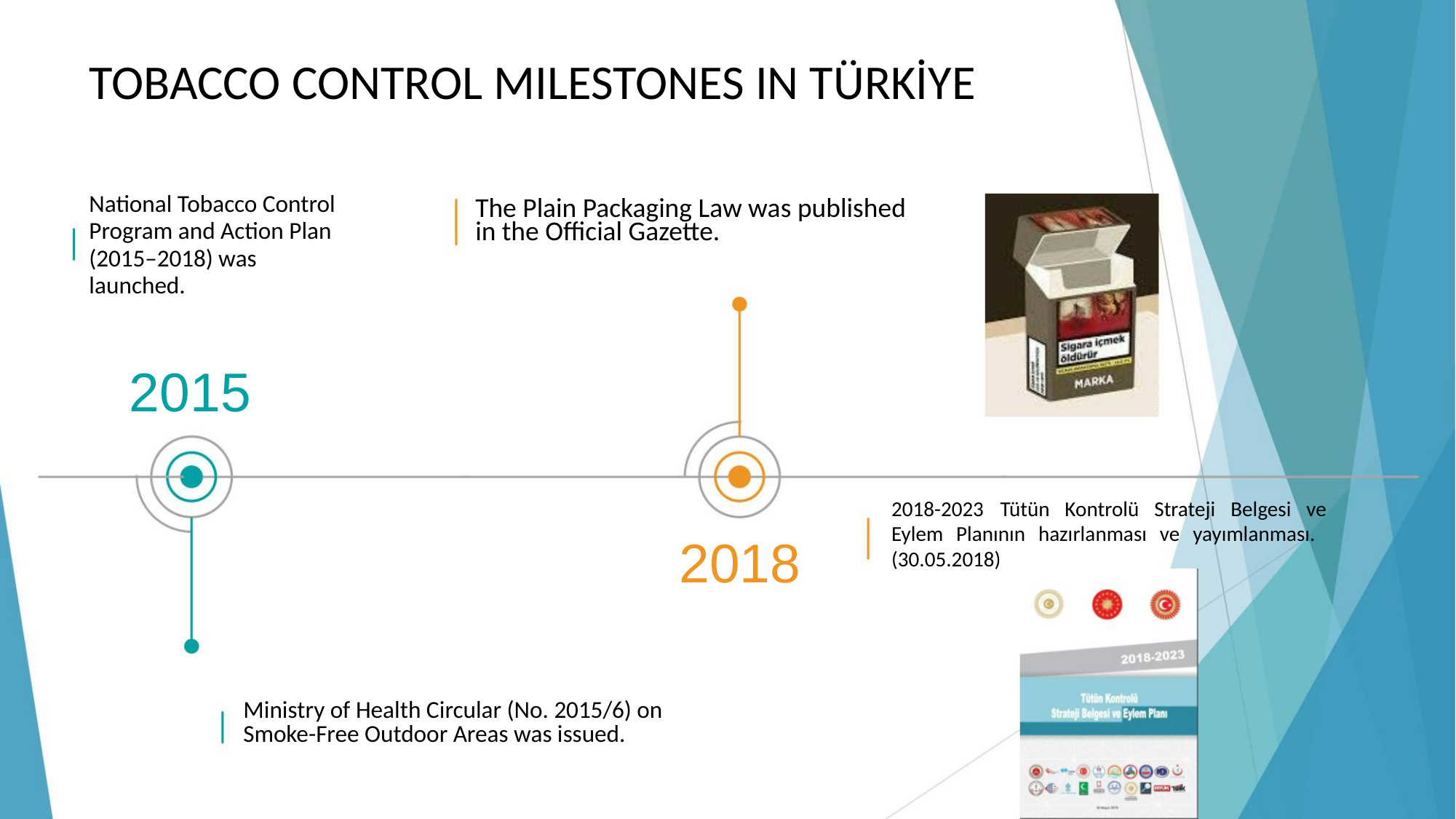

TOBACCO CONTROL MILESTONES IN TÜRKİYE
National Tobacco Control Program and Action Plan (2015–2018) was launched.
The Plain Packaging Law was published in the Official Gazette.
2015
2018-2023 Tütün Kontrolü Strateji Belgesi ve
Eylem Planının hazırlanması ve yayımlanması.
(30.05.2018)
2018
Ministry of Health Circular (No. 2015/6) on Smoke-Free Outdoor Areas was issued.